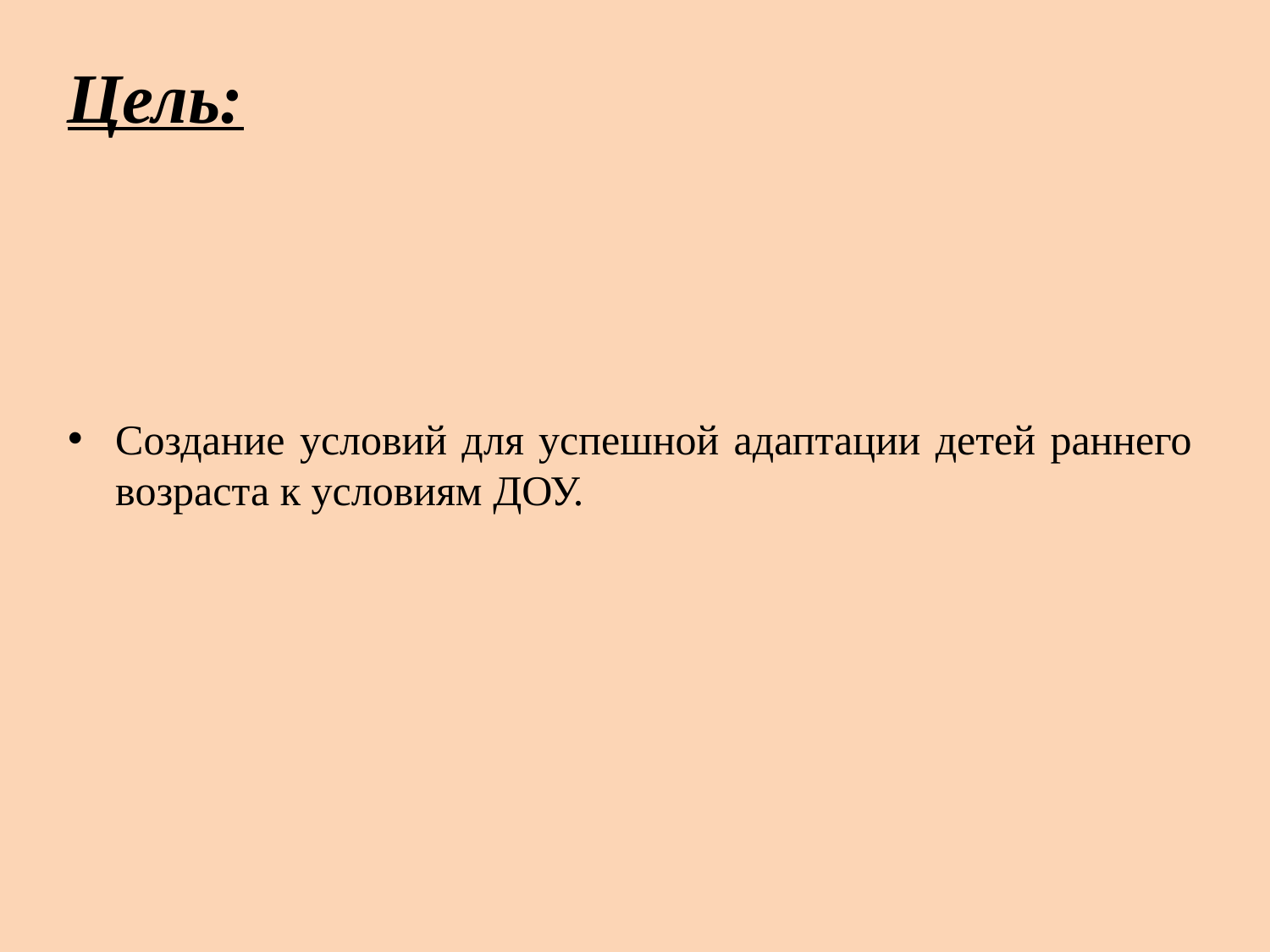

Цель:
Создание условий для успешной адаптации детей раннего возраста к условиям ДОУ.